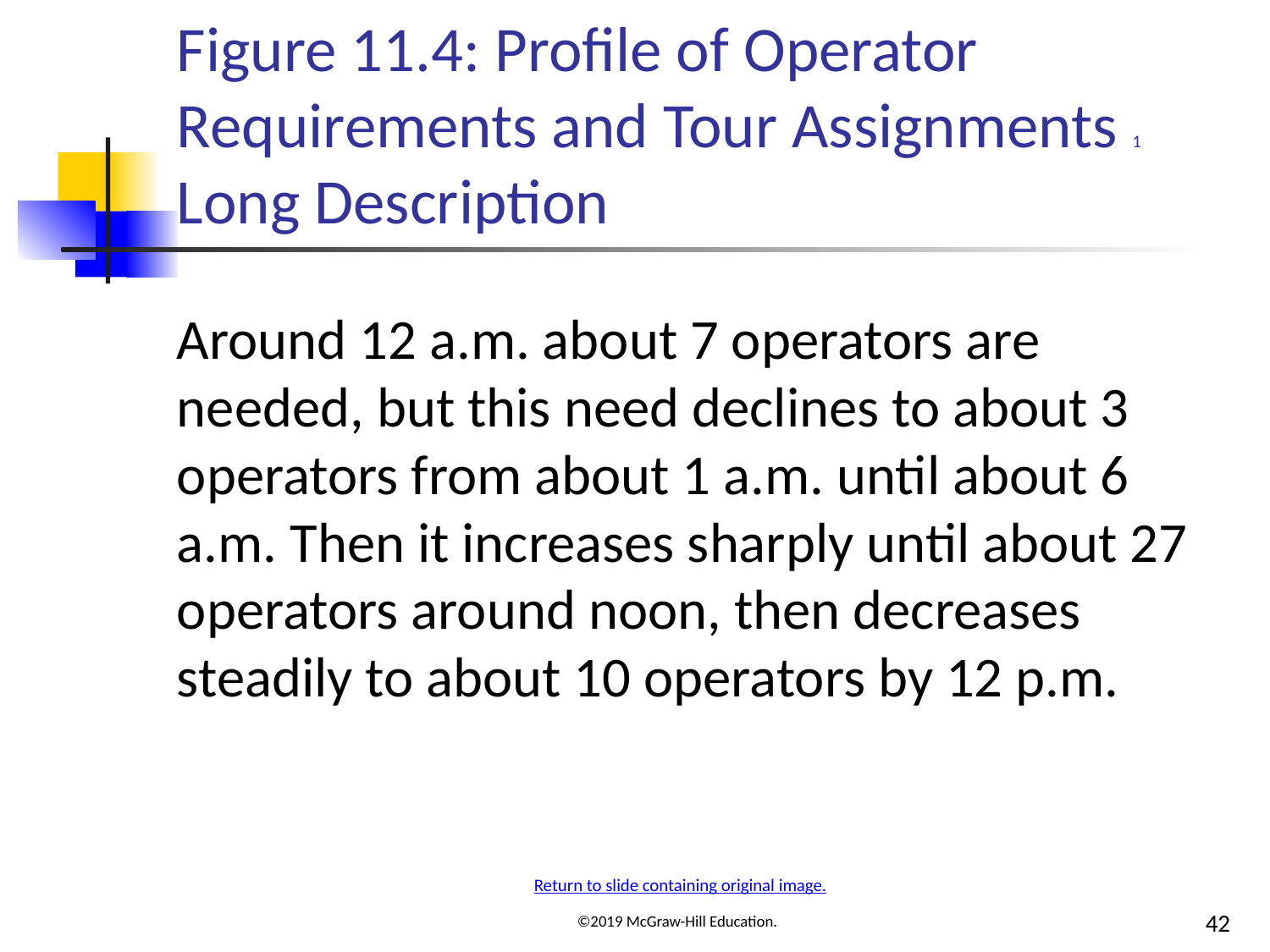

# Figure 11.4: Profile of Operator Requirements and Tour Assignments 1 Long Description
Around 12 a.m. about 7 operators are needed, but this need declines to about 3 operators from about 1 a.m. until about 6 a.m. Then it increases sharply until about 27 operators around noon, then decreases steadily to about 10 operators by 12 p.m.
Return to slide containing original image.